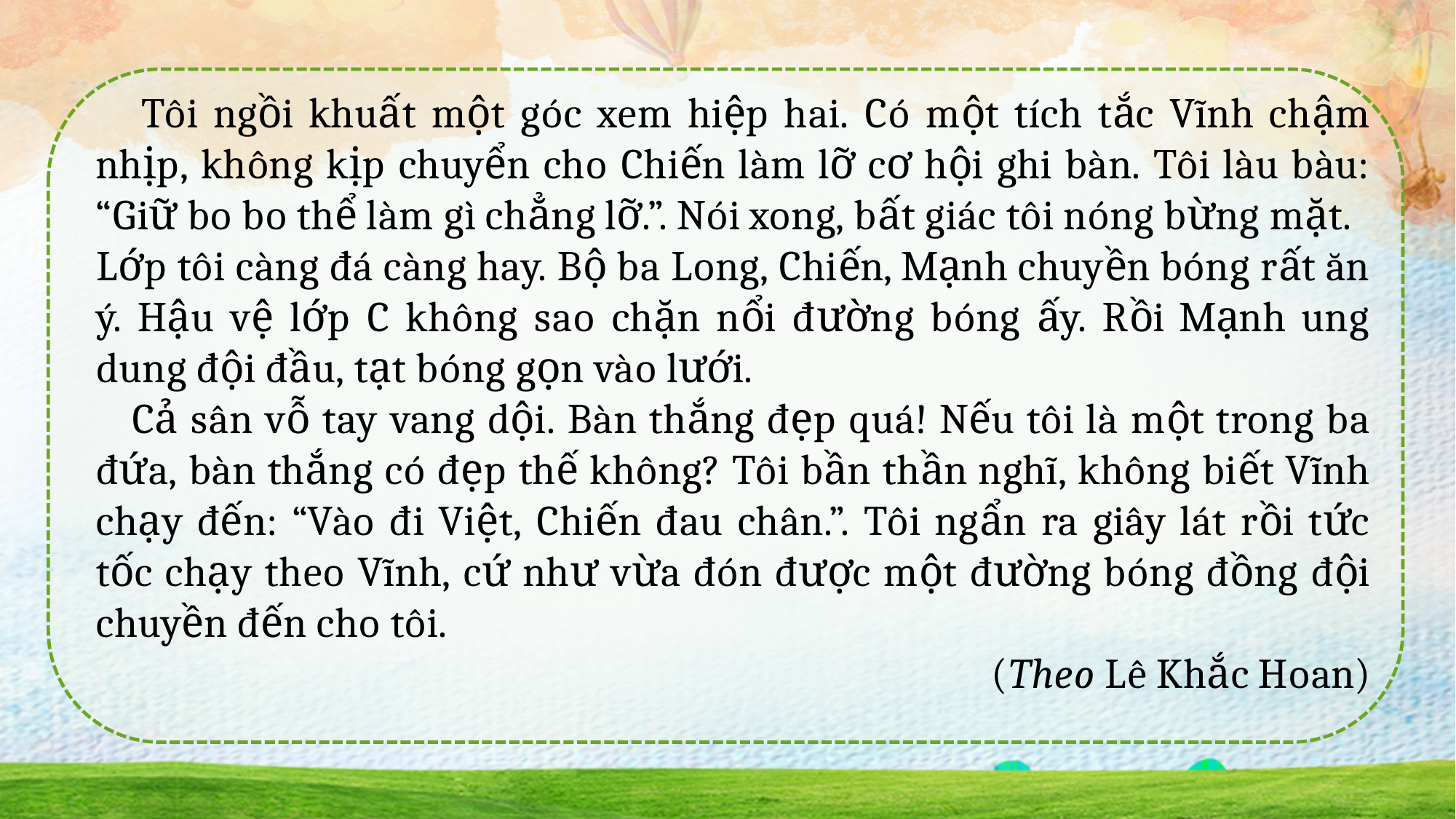

Tôi ngồi khuất một góc xem hiệp hai. Có một tích tắc Vĩnh chậm nhịp, không kịp chuyển cho Chiến làm lỡ cơ hội ghi bàn. Tôi làu bàu: “Giữ bo bo thể làm gì chẳng lỡ.”. Nói xong, bất giác tôi nóng bừng mặt.
Lớp tôi càng đá càng hay. Bộ ba Long, Chiến, Mạnh chuyền bóng rất ăn ý. Hậu vệ lớp C không sao chặn nổi đường bóng ấy. Rồi Mạnh ung dung đội đầu, tạt bóng gọn vào lưới.
   Cả sân vỗ tay vang dội. Bàn thắng đẹp quá! Nếu tôi là một trong ba đứa, bàn thắng có đẹp thế không? Tôi bần thần nghĩ, không biết Vĩnh chạy đến: “Vào đi Việt, Chiến đau chân.”. Tôi ngẩn ra giây lát rồi tức tốc chạy theo Vĩnh, cứ như vừa đón được một đường bóng đồng đội chuyền đến cho tôi.
(Theo Lê Khắc Hoan)